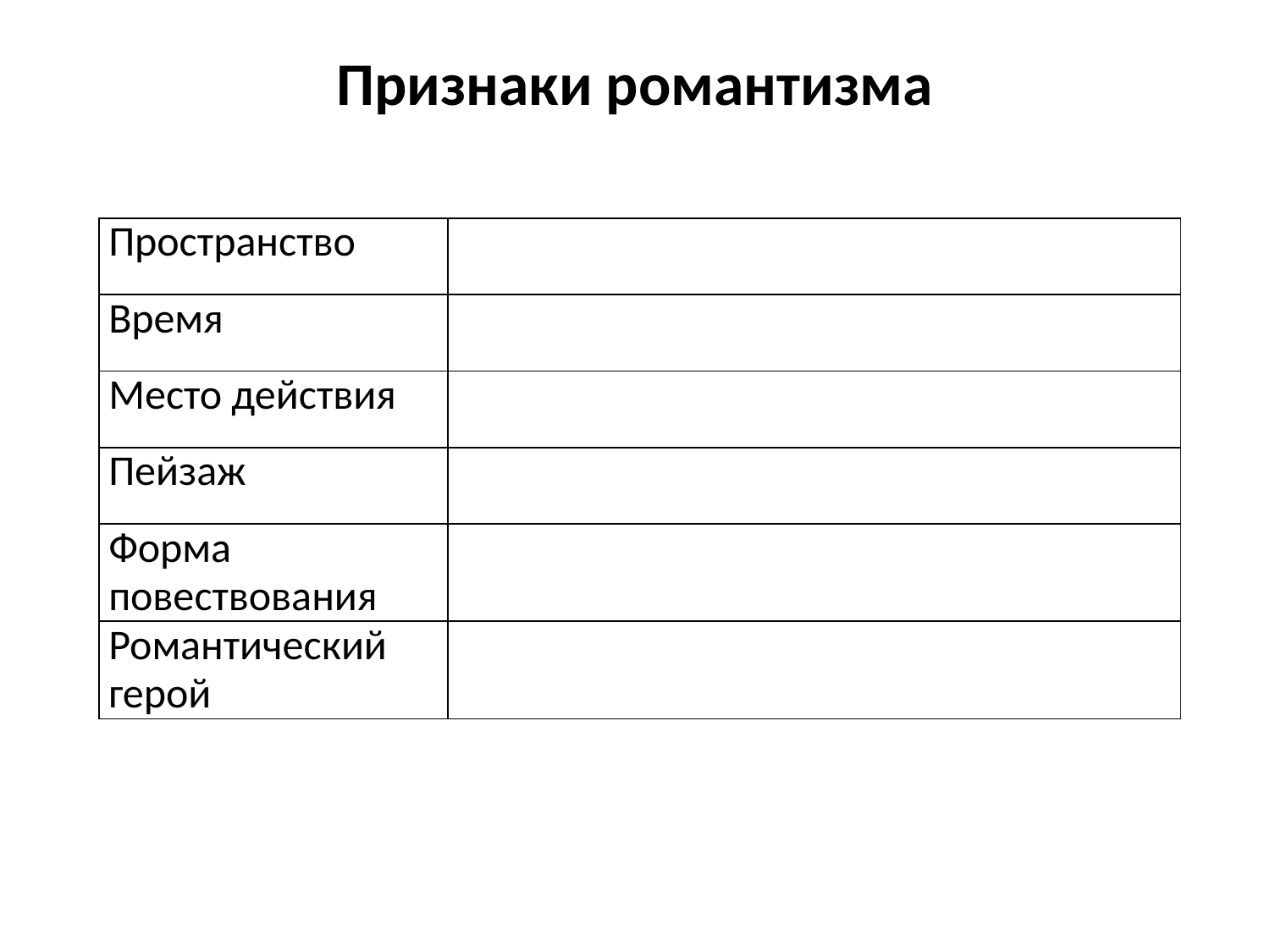

# Признаки романтизма
| Пространство |  |
| --- | --- |
| Время |  |
| Место действия |  |
| Пейзаж |  |
| Форма повествования |  |
| Романтический герой |  |